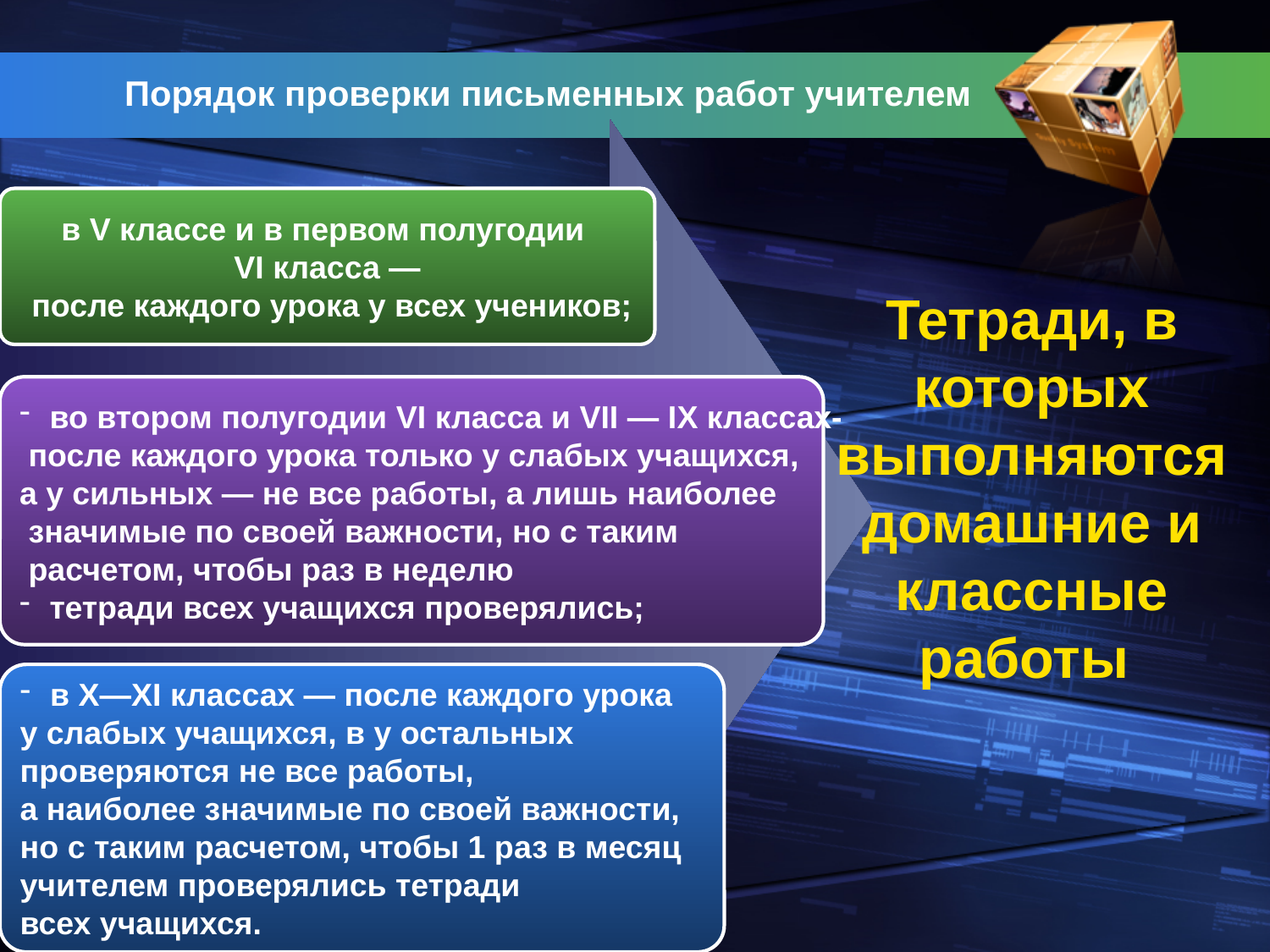

# Порядок проверки письменных работ учителем

в V классе и в первом полугодии
VI класса —
 после каждого урока у всех учеников;
во втором полугодии VI класса и VII — IХ классах-
 после каждого урока только у слабых учащихся,
а у сильных — не все работы, а лишь наиболее
 значимые по своей важности, но с таким
 расчетом, чтобы раз в неделю
тетради всех учащихся проверялись;
Тетради, в которых выполняются домашние и классные работы
в Х—XI классах — после каждого урока
у слабых учащихся, в у остальных
проверяются не все работы,
а наиболее значимые по своей важности,
но с таким расчетом, чтобы 1 раз в месяц
учителем проверялись тетради
всех учащихся.